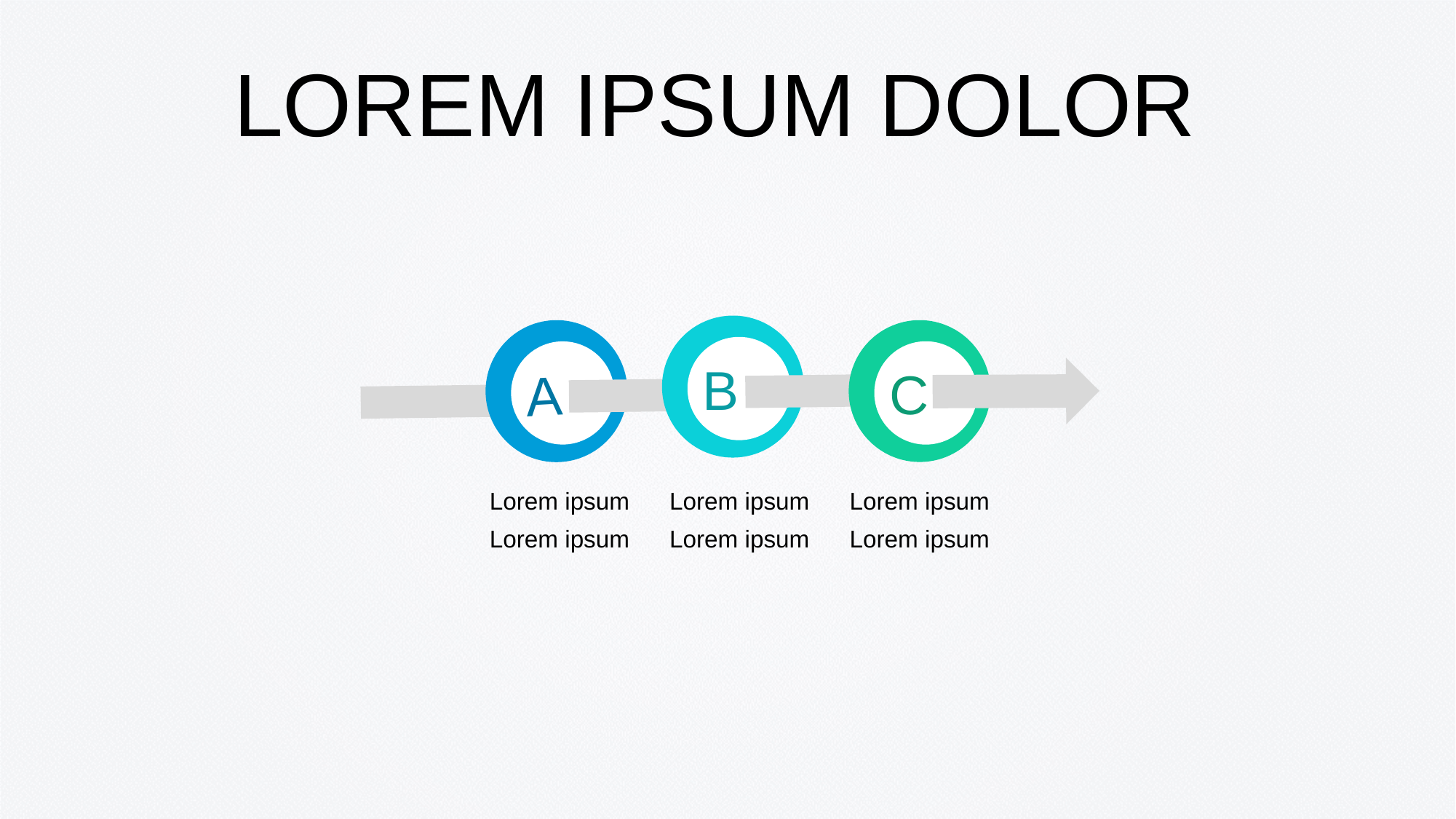

# LOREM IPSUM DOLOR

B
C
A

Lorem ipsum
Lorem ipsum
Lorem ipsum
Lorem ipsum
Lorem ipsum
Lorem ipsum